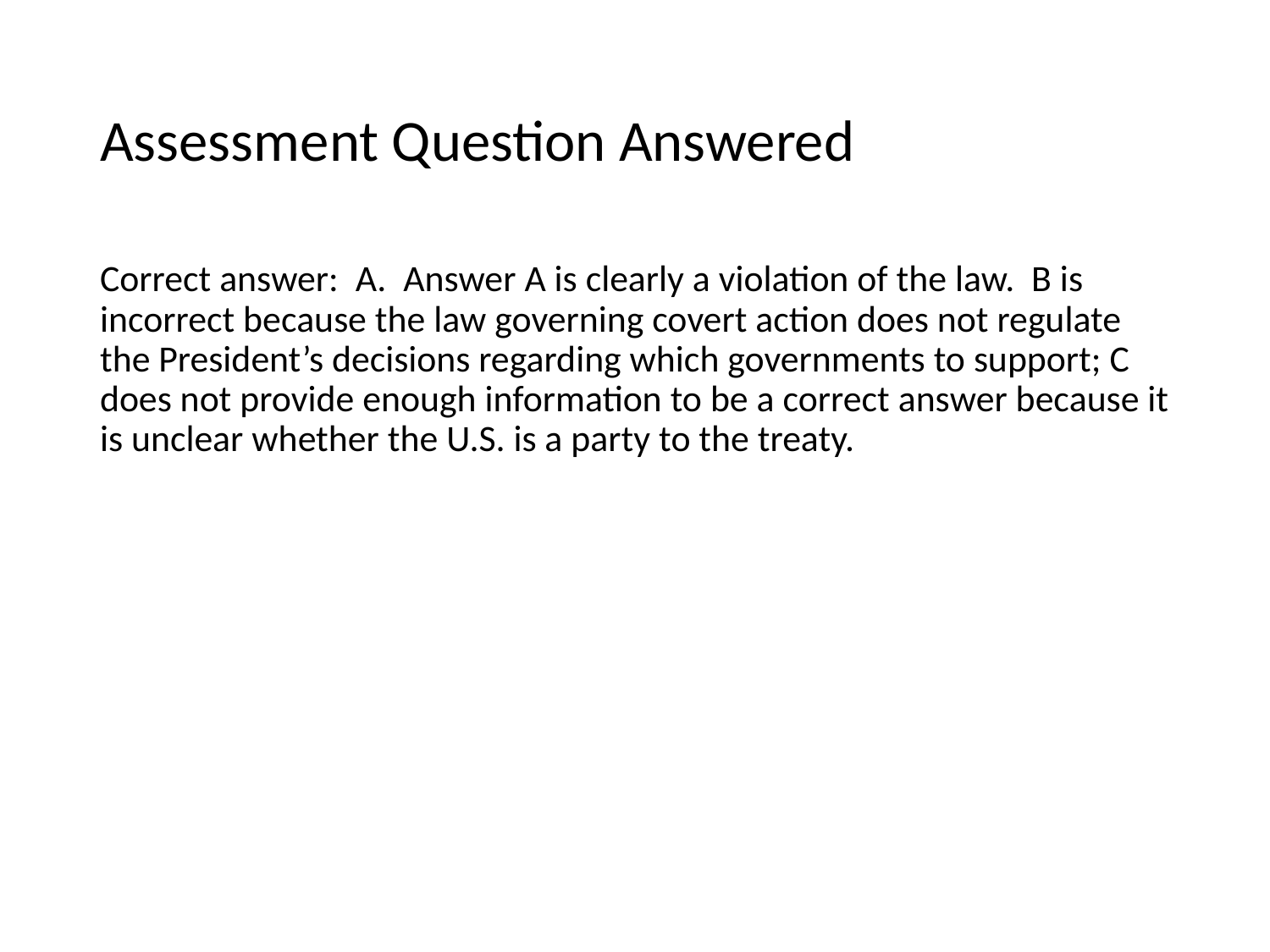

# Assessment Question Answered
Correct answer:  A.  Answer A is clearly a violation of the law.  B is incorrect because the law governing covert action does not regulate the President’s decisions regarding which governments to support; C does not provide enough information to be a correct answer because it is unclear whether the U.S. is a party to the treaty.